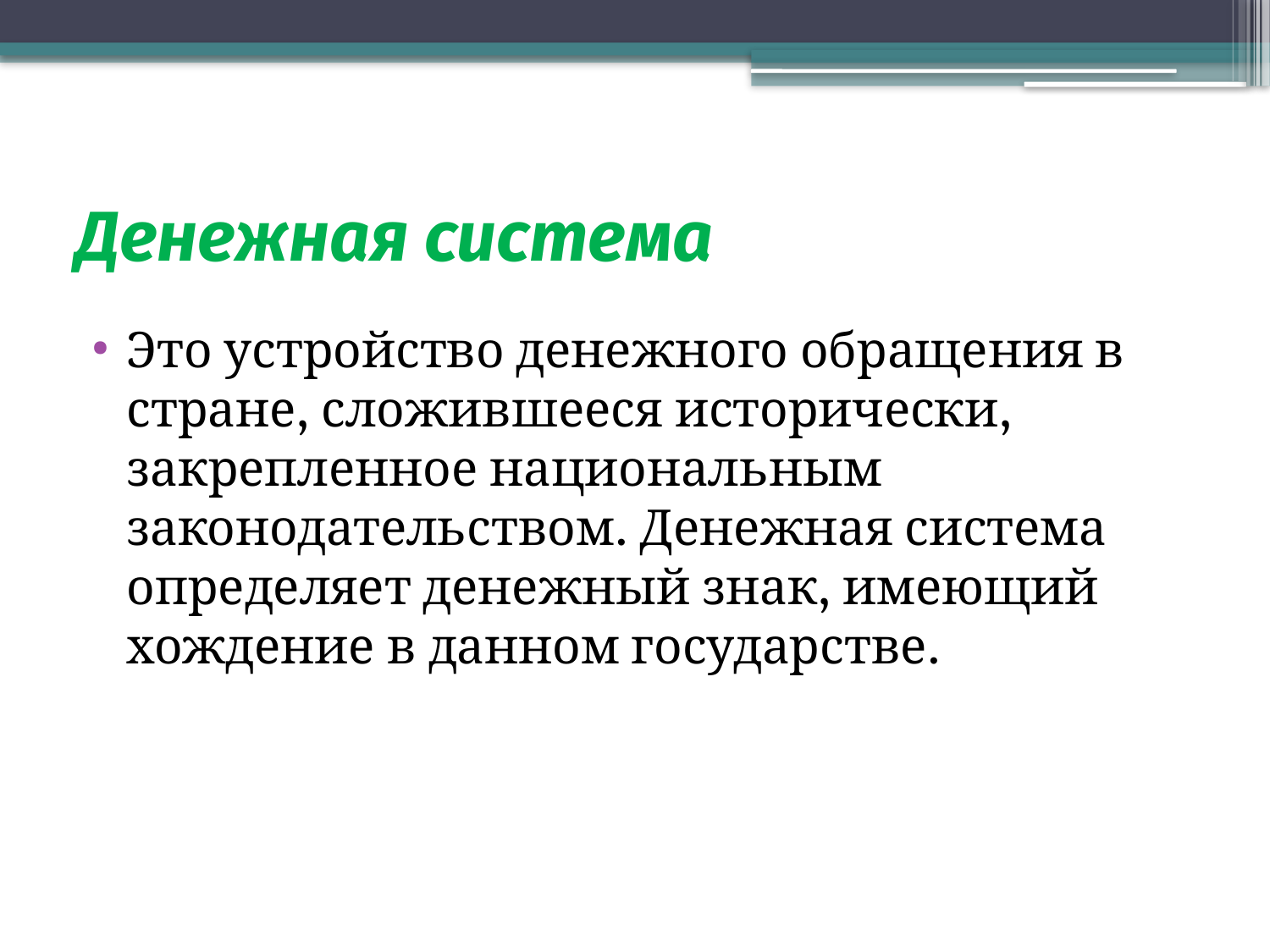

# Денежная система
Это устройство денежного обращения в стране, сложившееся исторически, закрепленное национальным законодательством. Денежная система определяет денежный знак, имеющий хождение в данном государстве.